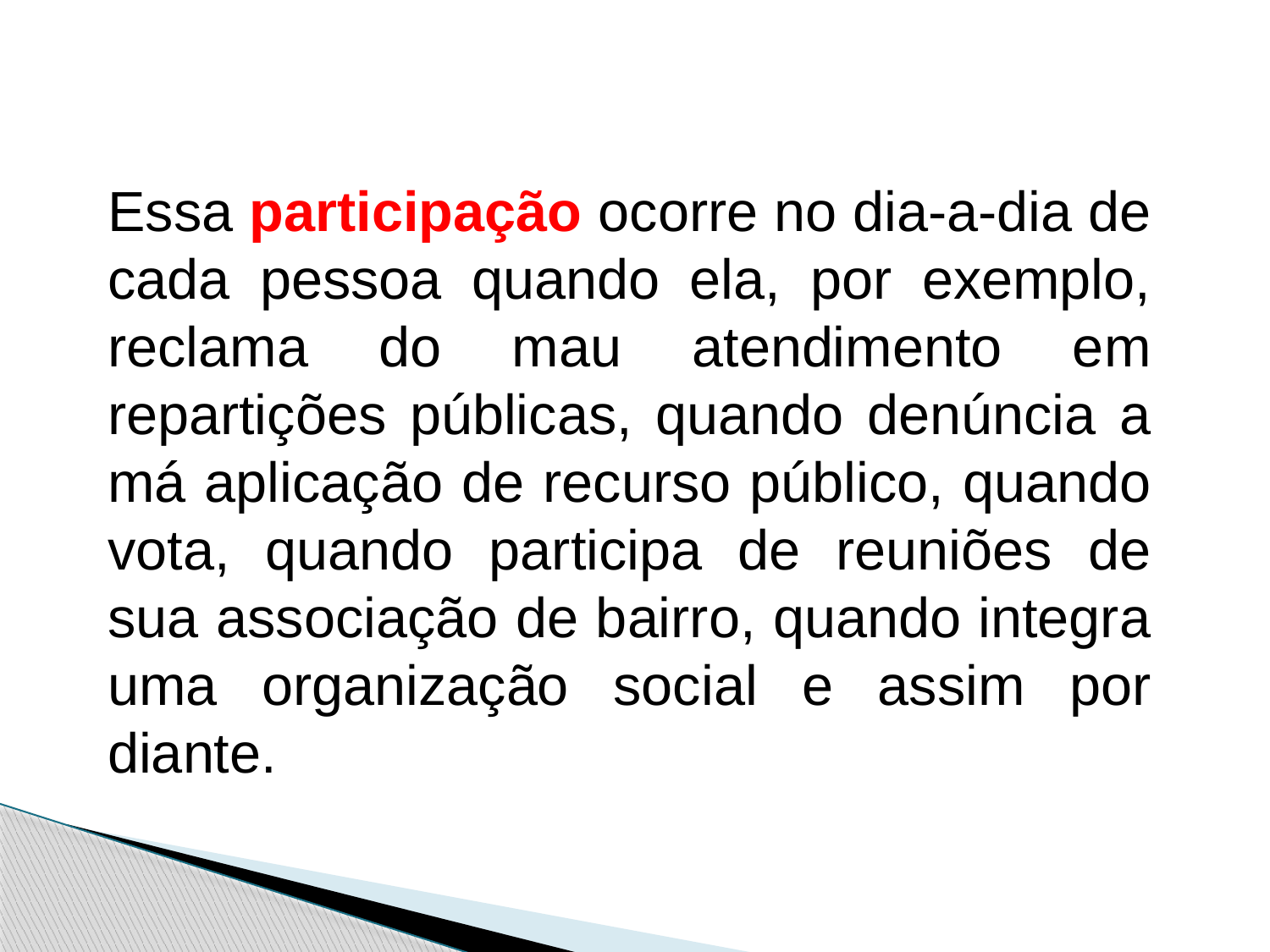

Essa participação ocorre no dia-a-dia de cada pessoa quando ela, por exemplo, reclama do mau atendimento em repartições públicas, quando denúncia a má aplicação de recurso público, quando vota, quando participa de reuniões de sua associação de bairro, quando integra uma organização social e assim por diante.